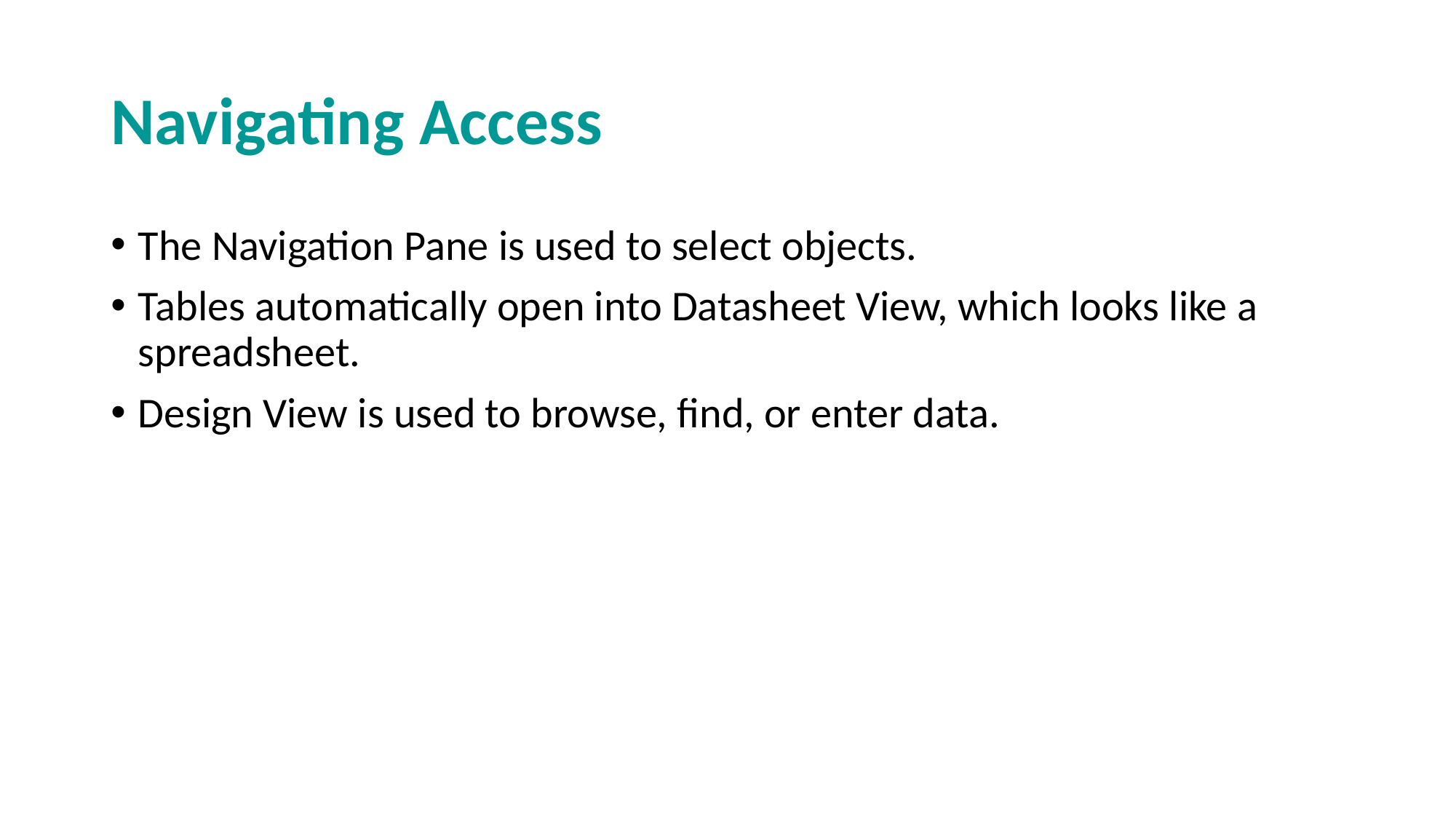

# Navigating Access
The Navigation Pane is used to select objects.
Tables automatically open into Datasheet View, which looks like a spreadsheet.
Design View is used to browse, find, or enter data.